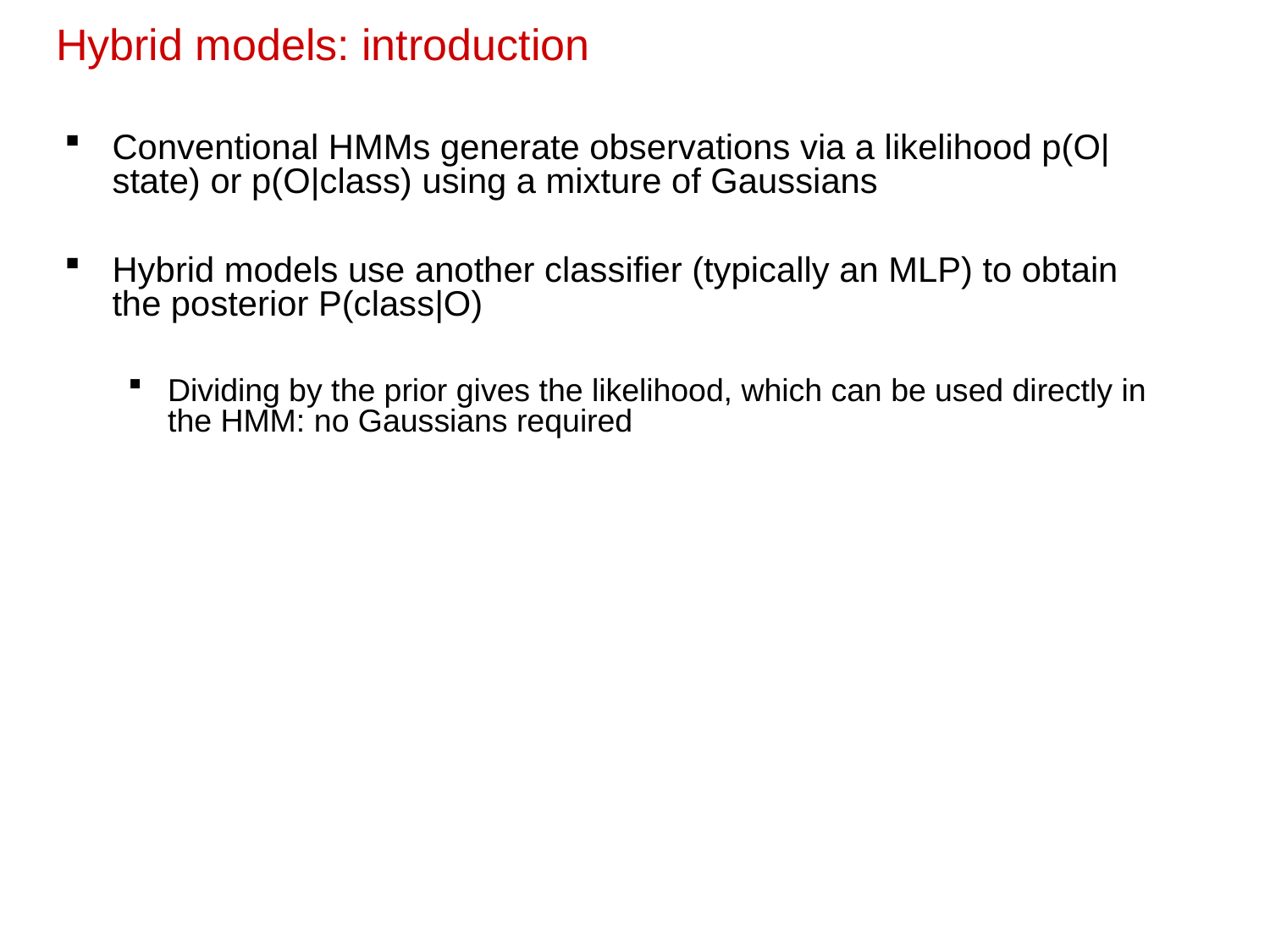

# Hybrid models: introduction
Conventional HMMs generate observations via a likelihood p(O|state) or p(O|class) using a mixture of Gaussians

Hybrid models use another classifier (typically an MLP) to obtain the posterior P(class|O)

Dividing by the prior gives the likelihood, which can be used directly in the HMM: no Gaussians required